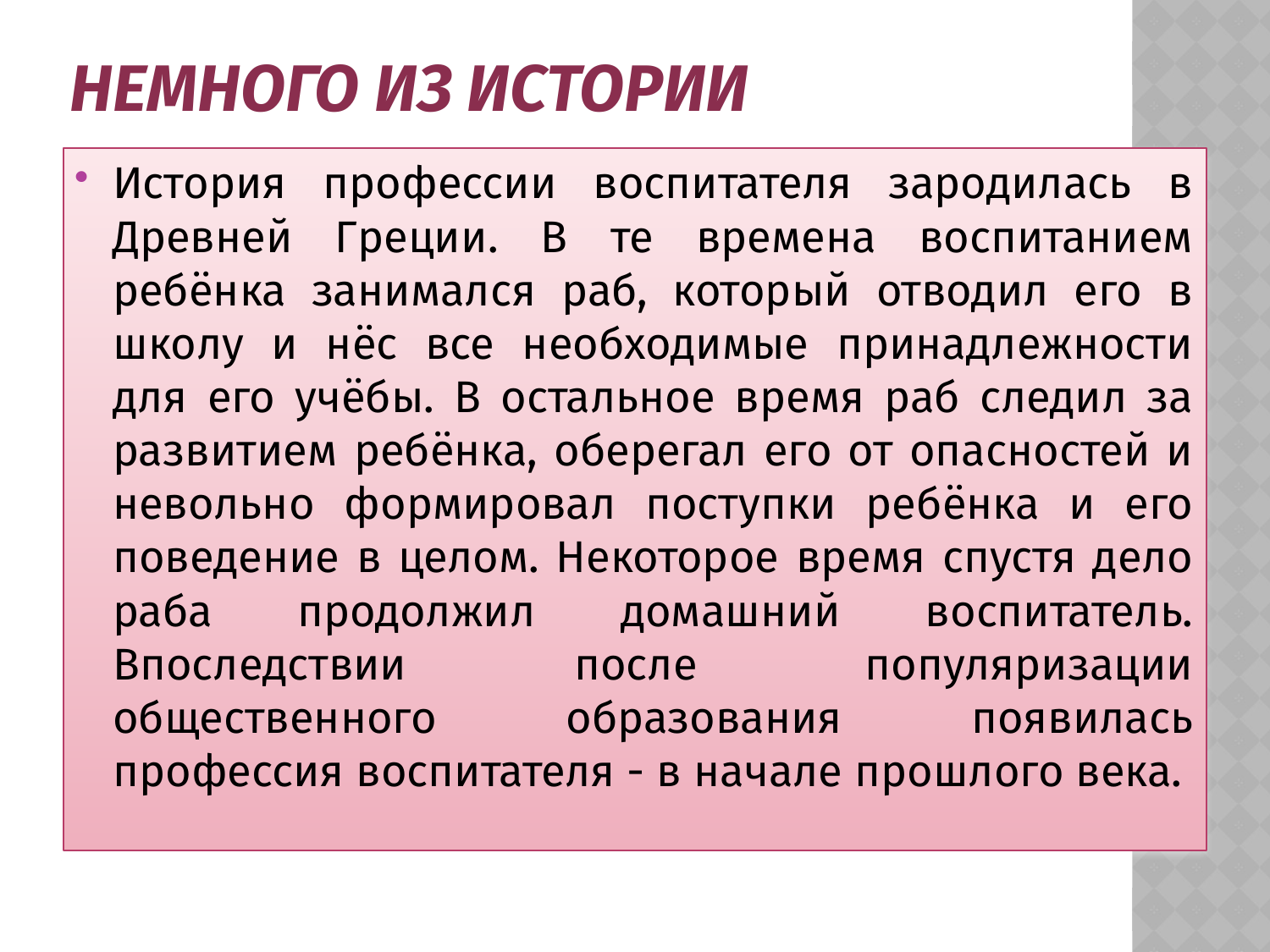

# Немного из истории
История профессии воспитателя зародилась в Древней Греции. В те времена воспитанием ребёнка занимался раб, который отводил его в школу и нёс все необходимые принадлежности для его учёбы. В остальное время раб следил за развитием ребёнка, оберегал его от опасностей и невольно формировал поступки ребёнка и его поведение в целом. Некоторое время спустя дело раба продолжил домашний воспитатель. Впоследствии после популяризации общественного образования появилась профессия воспитателя - в начале прошлого века.